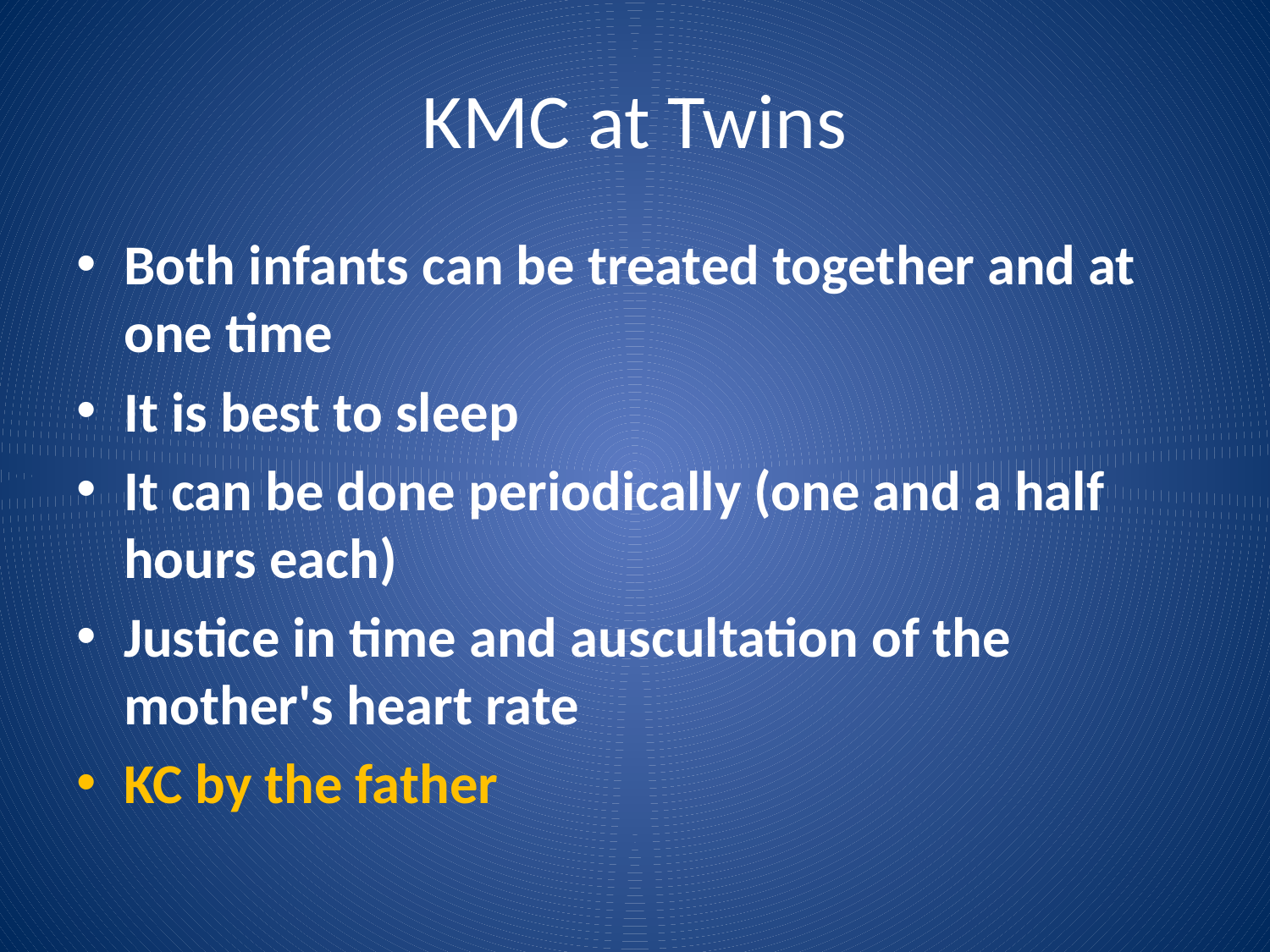

# KMC at Twins
Both infants can be treated together and at one time
It is best to sleep
It can be done periodically (one and a half hours each)
Justice in time and auscultation of the mother's heart rate
KC by the father